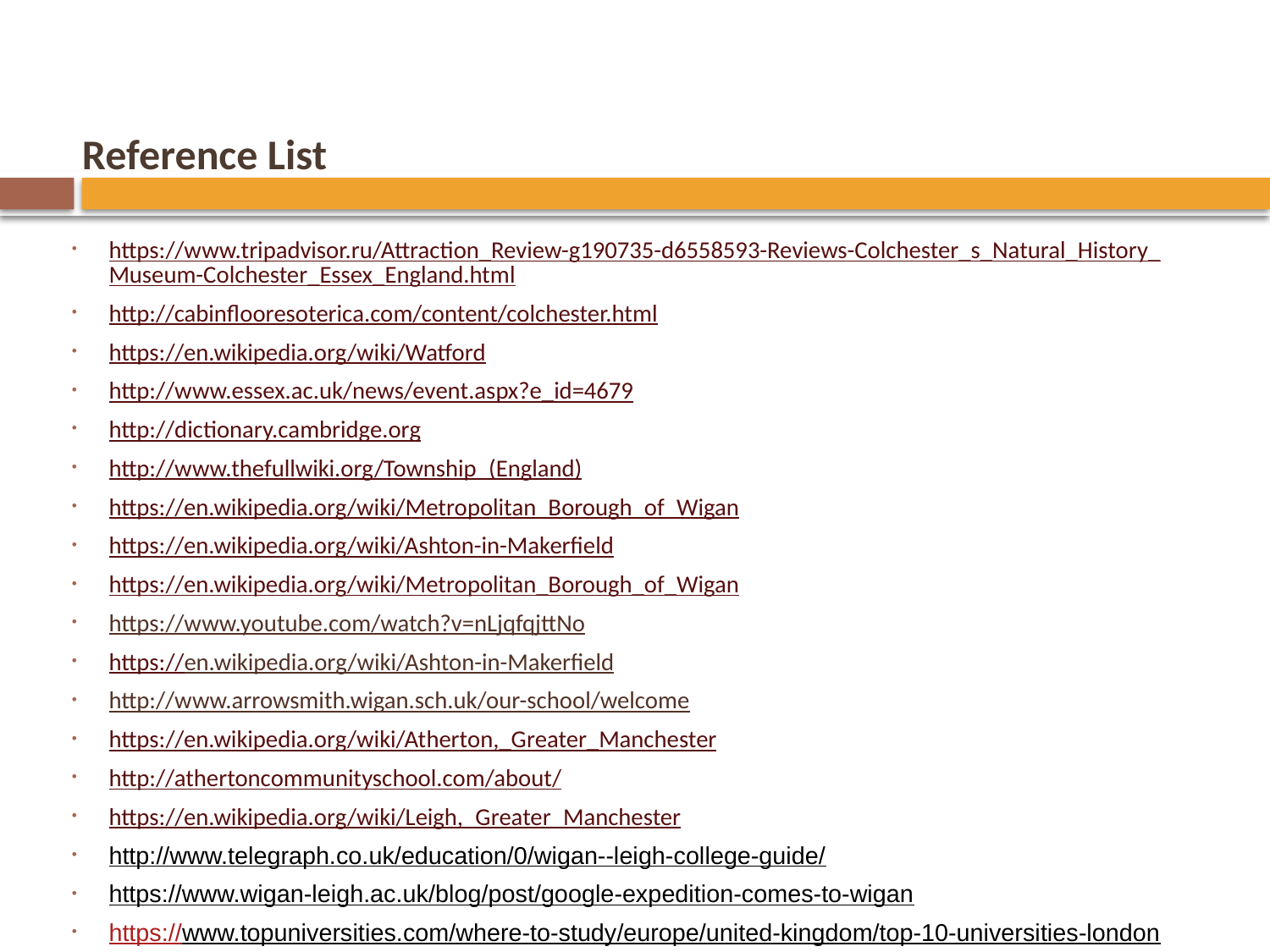

# Reference List
https://www.tripadvisor.ru/Attraction_Review-g190735-d6558593-Reviews-Colchester_s_Natural_History_Museum-Colchester_Essex_England.html
http://cabinflooresoterica.com/content/colchester.html
https://en.wikipedia.org/wiki/Watford
http://www.essex.ac.uk/news/event.aspx?e_id=4679
http://dictionary.cambridge.org
http://www.thefullwiki.org/Township_(England)
https://en.wikipedia.org/wiki/Metropolitan_Borough_of_Wigan
https://en.wikipedia.org/wiki/Ashton-in-Makerfield
https://en.wikipedia.org/wiki/Metropolitan_Borough_of_Wigan
https://www.youtube.com/watch?v=nLjqfqjttNo
https://en.wikipedia.org/wiki/Ashton-in-Makerfield
http://www.arrowsmith.wigan.sch.uk/our-school/welcome
https://en.wikipedia.org/wiki/Atherton,_Greater_Manchester
http://athertoncommunityschool.com/about/
https://en.wikipedia.org/wiki/Leigh,_Greater_Manchester
http://www.telegraph.co.uk/education/0/wigan--leigh-college-guide/
https://www.wigan-leigh.ac.uk/blog/post/google-expedition-comes-to-wigan
https://www.topuniversities.com/where-to-study/europe/united-kingdom/top-10-universities-london